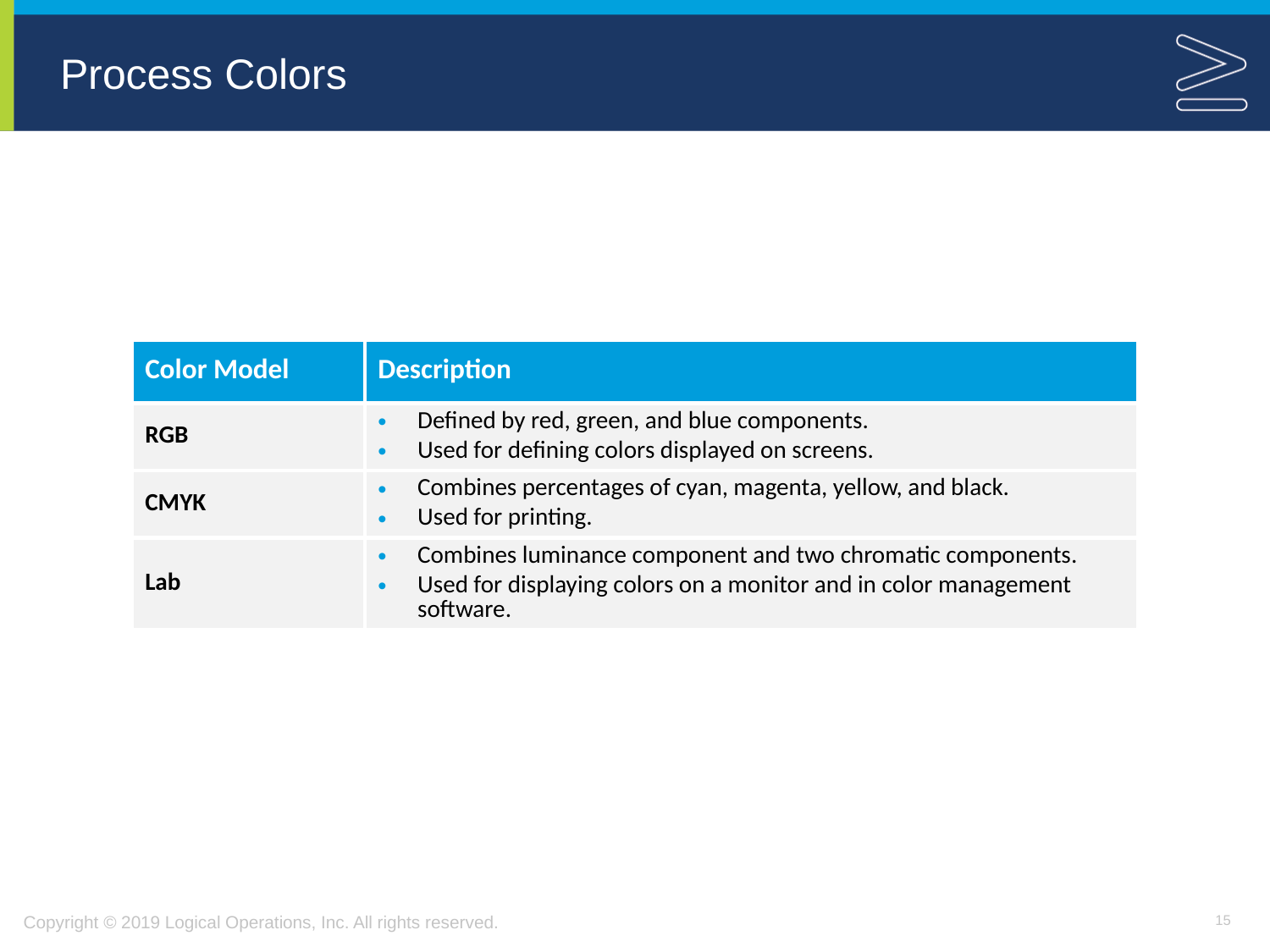

# Process Colors
| Color Model | Description |
| --- | --- |
| RGB | Defined by red, green, and blue components. Used for defining colors displayed on screens. |
| CMYK | Combines percentages of cyan, magenta, yellow, and black. Used for printing. |
| Lab | Combines luminance component and two chromatic components. Used for displaying colors on a monitor and in color management software. |
15